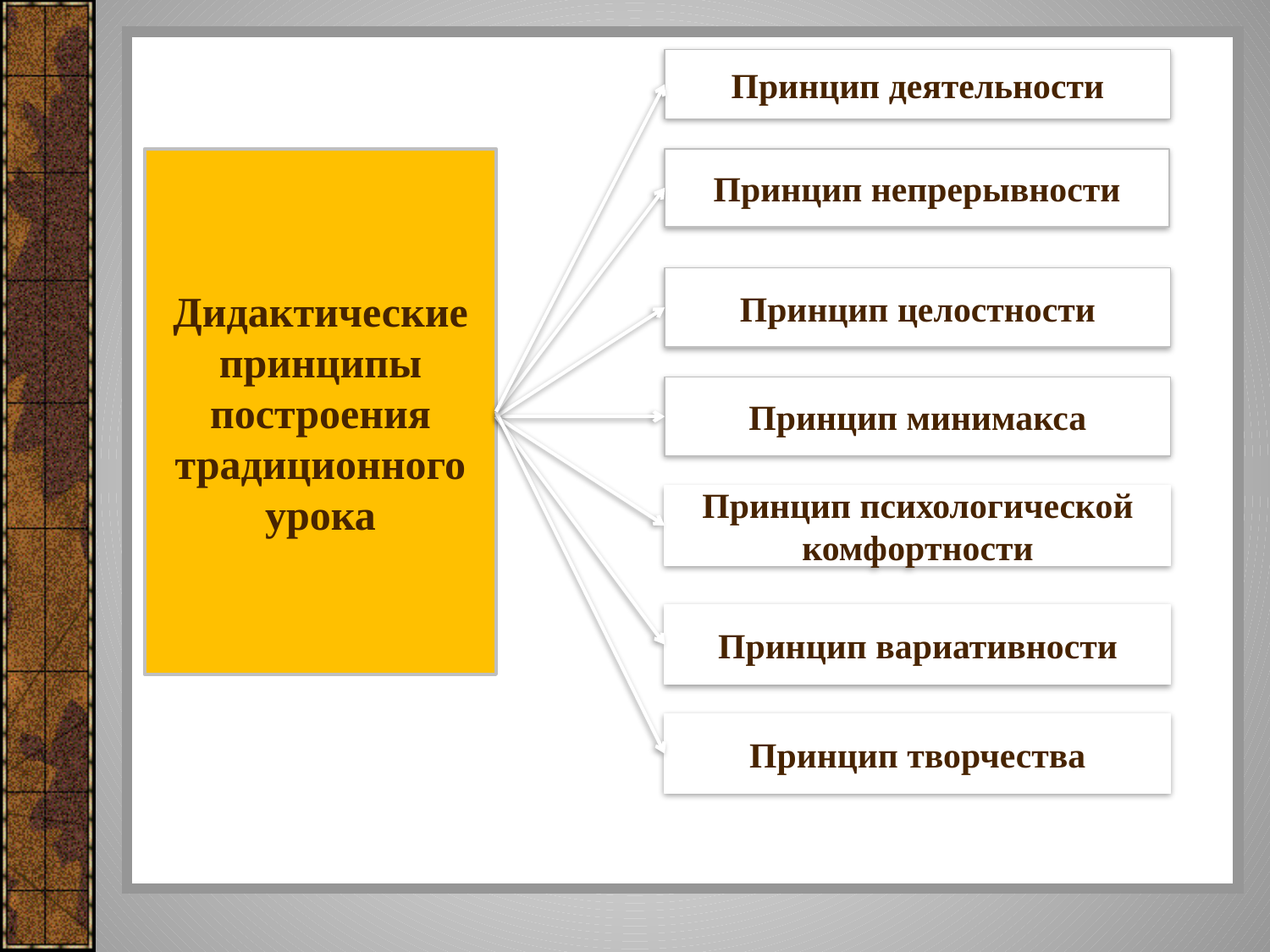

Принцип деятельности
Дидактические принципы построения традиционного урока
Принцип непрерывности
Принцип целостности
Принцип минимакса
Принцип психологической комфортности
Принцип вариативности
Принцип творчества